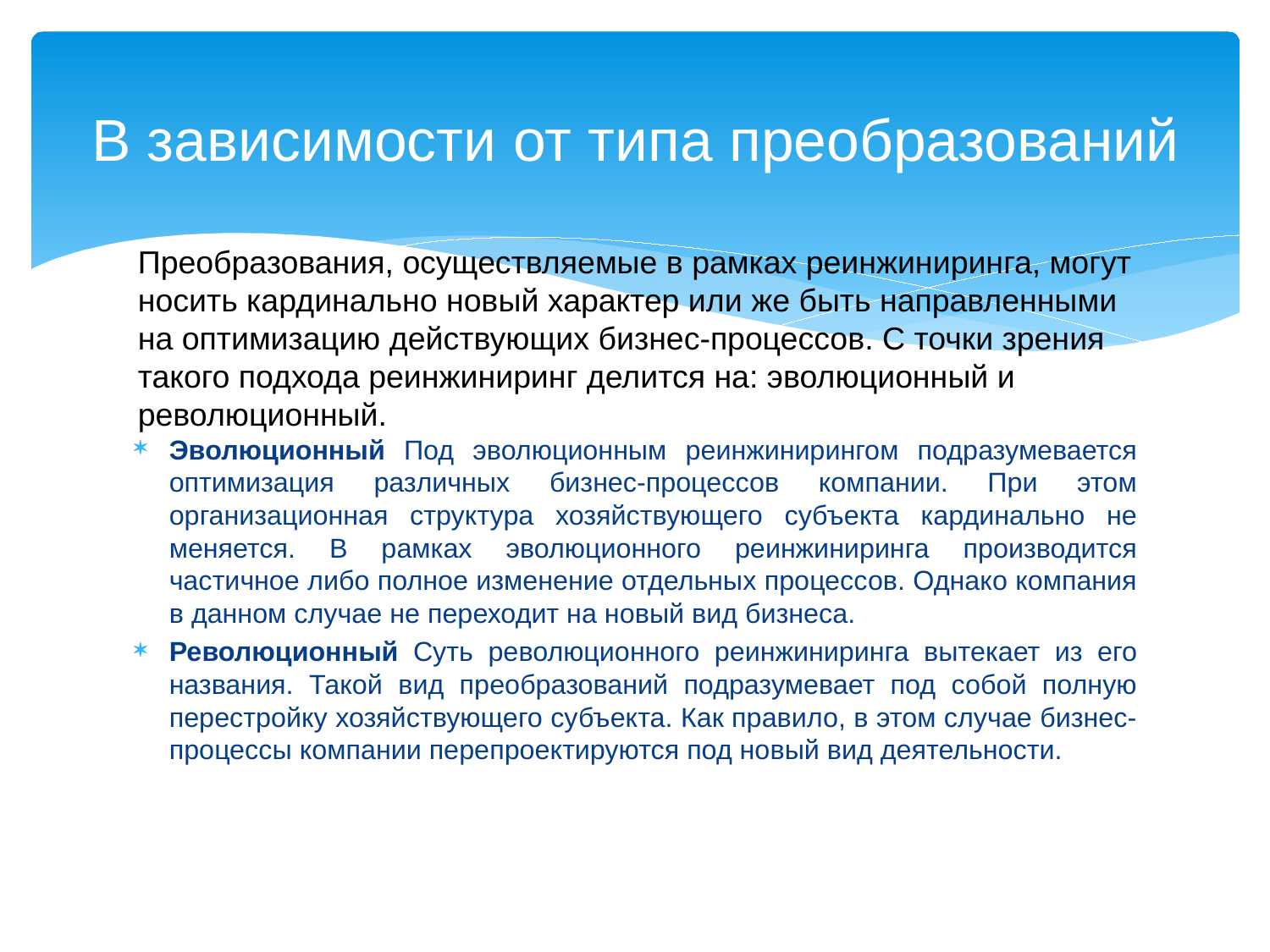

# В зависимости от типа преобразований
Преобразования, осуществляемые в рамках реинжиниринга, могут носить кардинально новый характер или же быть направленными на оптимизацию действующих бизнес-процессов. С точки зрения такого подхода реинжиниринг делится на: эволюционный и революционный.
Эволюционный Под эволюционным реинжинирингом подразумевается оптимизация различных бизнес-процессов компании. При этом организационная структура хозяйствующего субъекта кардинально не меняется. В рамках эволюционного реинжиниринга производится частичное либо полное изменение отдельных процессов. Однако компания в данном случае не переходит на новый вид бизнеса.
Революционный Суть революционного реинжиниринга вытекает из его названия. Такой вид преобразований подразумевает под собой полную перестройку хозяйствующего субъекта. Как правило, в этом случае бизнес-процессы компании перепроектируются под новый вид деятельности.